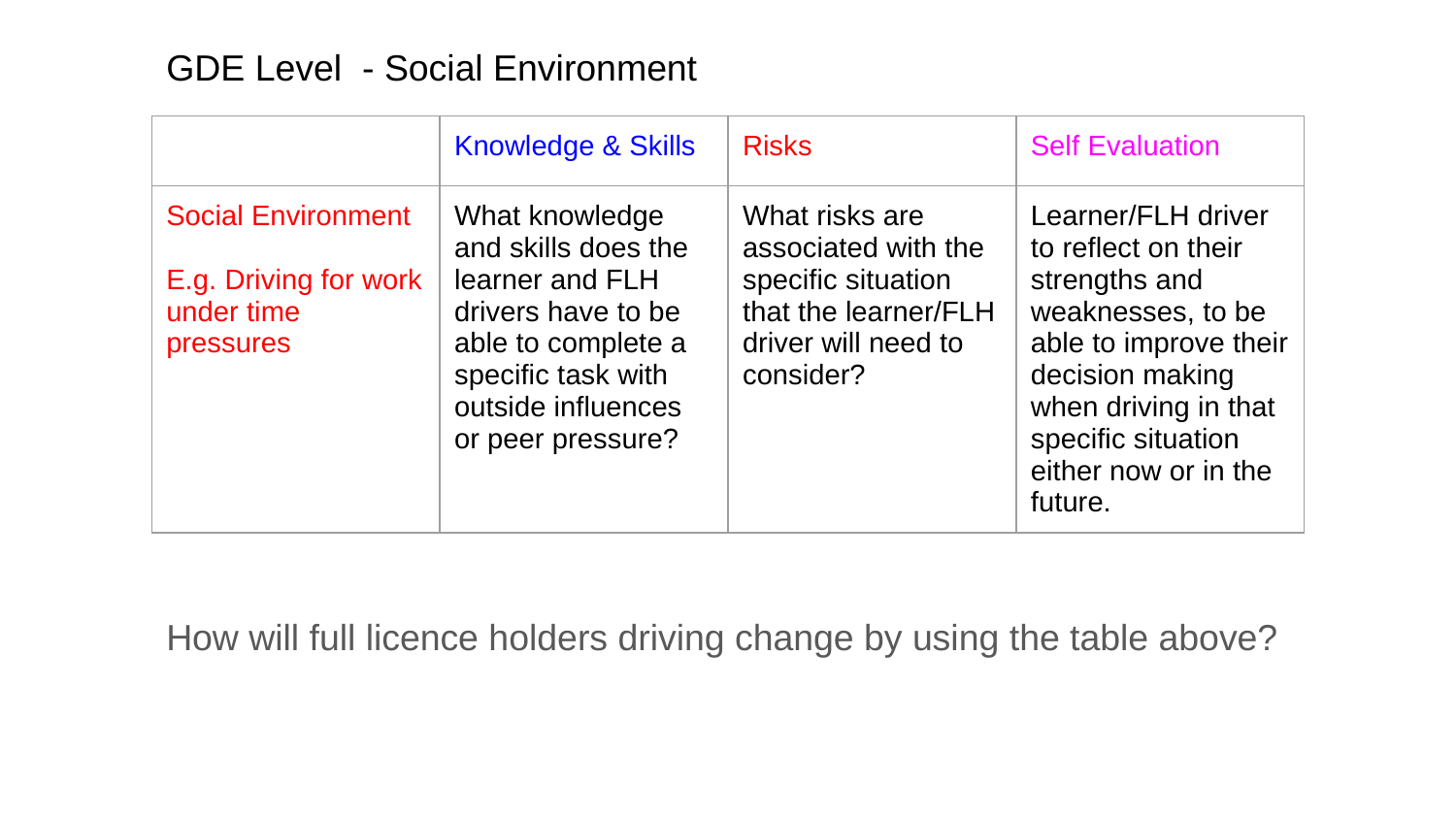

GDE Level  - Social Environment
|  | Knowledge & Skills | Risks | Self Evaluation |
| --- | --- | --- | --- |
| Social Environment E.g. Driving for work under time pressures | What knowledge and skills does the learner and FLH drivers have to be able to complete a specific task with outside influences or peer pressure? | What risks are associated with the specific situation that the learner/FLH driver will need to consider? | Learner/FLH driver to reflect on their strengths and weaknesses, to be able to improve their decision making when driving in that specific situation either now or in the future. |
How will full licence holders driving change by using the table above?